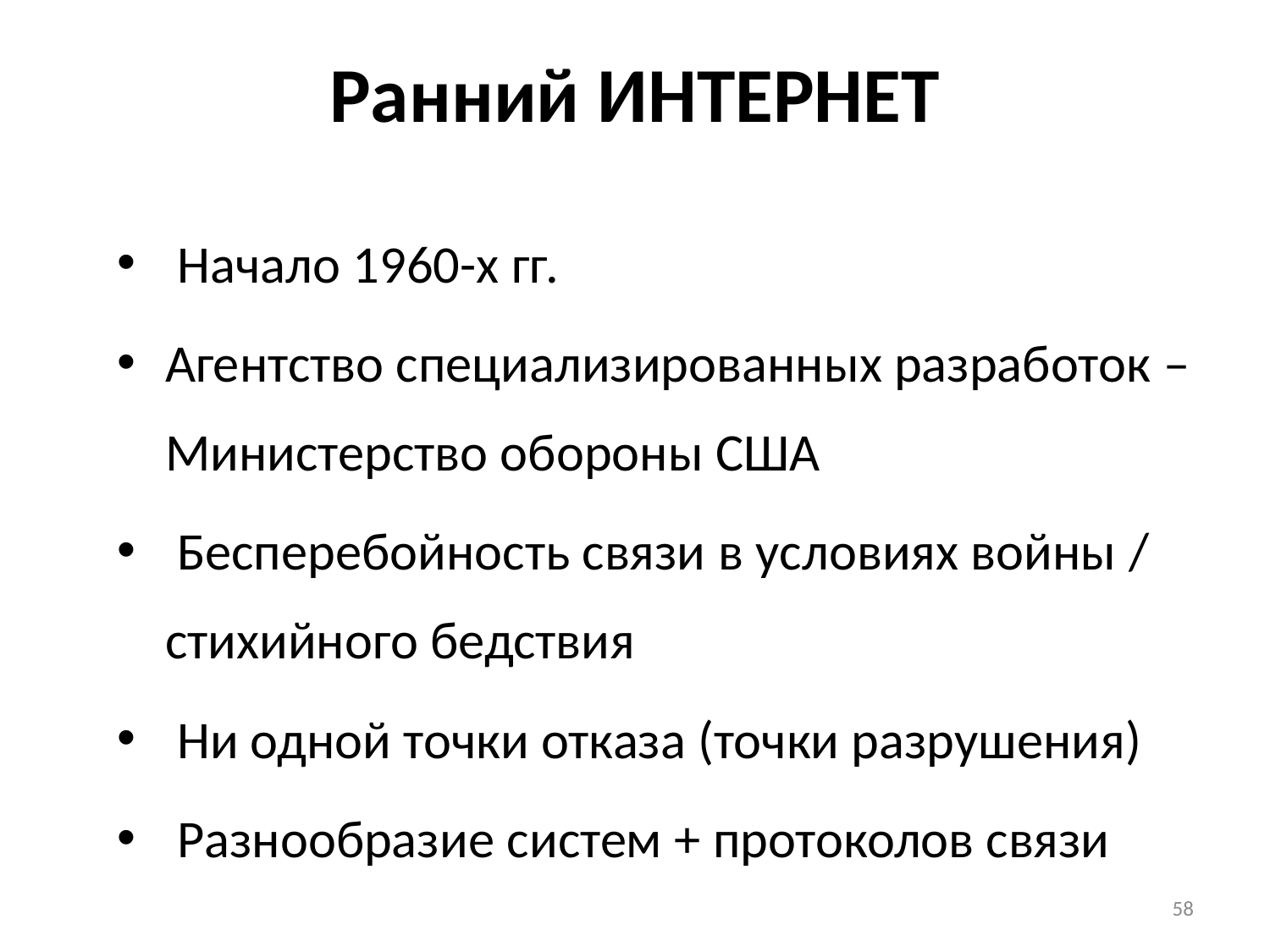

# Ранний ИНТЕРНЕТ
 Начало 1960-х гг.
Агентство специализированных разработок – Министерство обороны США
 Бесперебойность связи в условиях войны / стихийного бедствия
 Ни одной точки отказа (точки разрушения)
 Разнообразие систем + протоколов связи
58